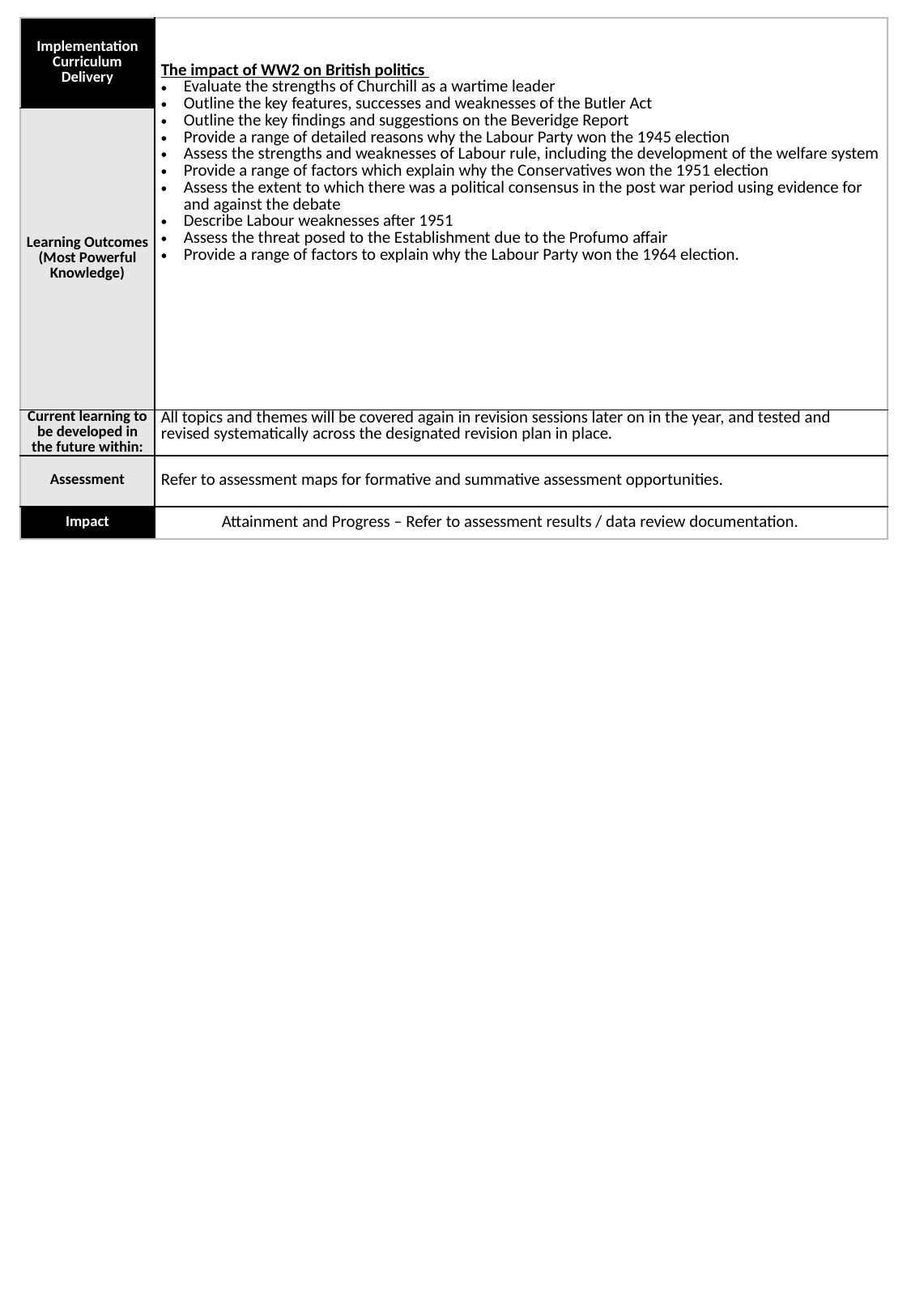

| Implementation Curriculum Delivery | The impact of WW2 on British politics Evaluate the strengths of Churchill as a wartime leader Outline the key features, successes and weaknesses of the Butler Act Outline the key findings and suggestions on the Beveridge Report Provide a range of detailed reasons why the Labour Party won the 1945 election Assess the strengths and weaknesses of Labour rule, including the development of the welfare system Provide a range of factors which explain why the Conservatives won the 1951 election Assess the extent to which there was a political consensus in the post war period using evidence for and against the debate Describe Labour weaknesses after 1951 Assess the threat posed to the Establishment due to the Profumo affair Provide a range of factors to explain why the Labour Party won the 1964 election. |
| --- | --- |
| Learning Outcomes (Most Powerful Knowledge) |  |
| Current learning to be developed in the future within: | All topics and themes will be covered again in revision sessions later on in the year, and tested and revised systematically across the designated revision plan in place. |
| Assessment | Refer to assessment maps for formative and summative assessment opportunities. |
| Impact | Attainment and Progress – Refer to assessment results / data review documentation. |